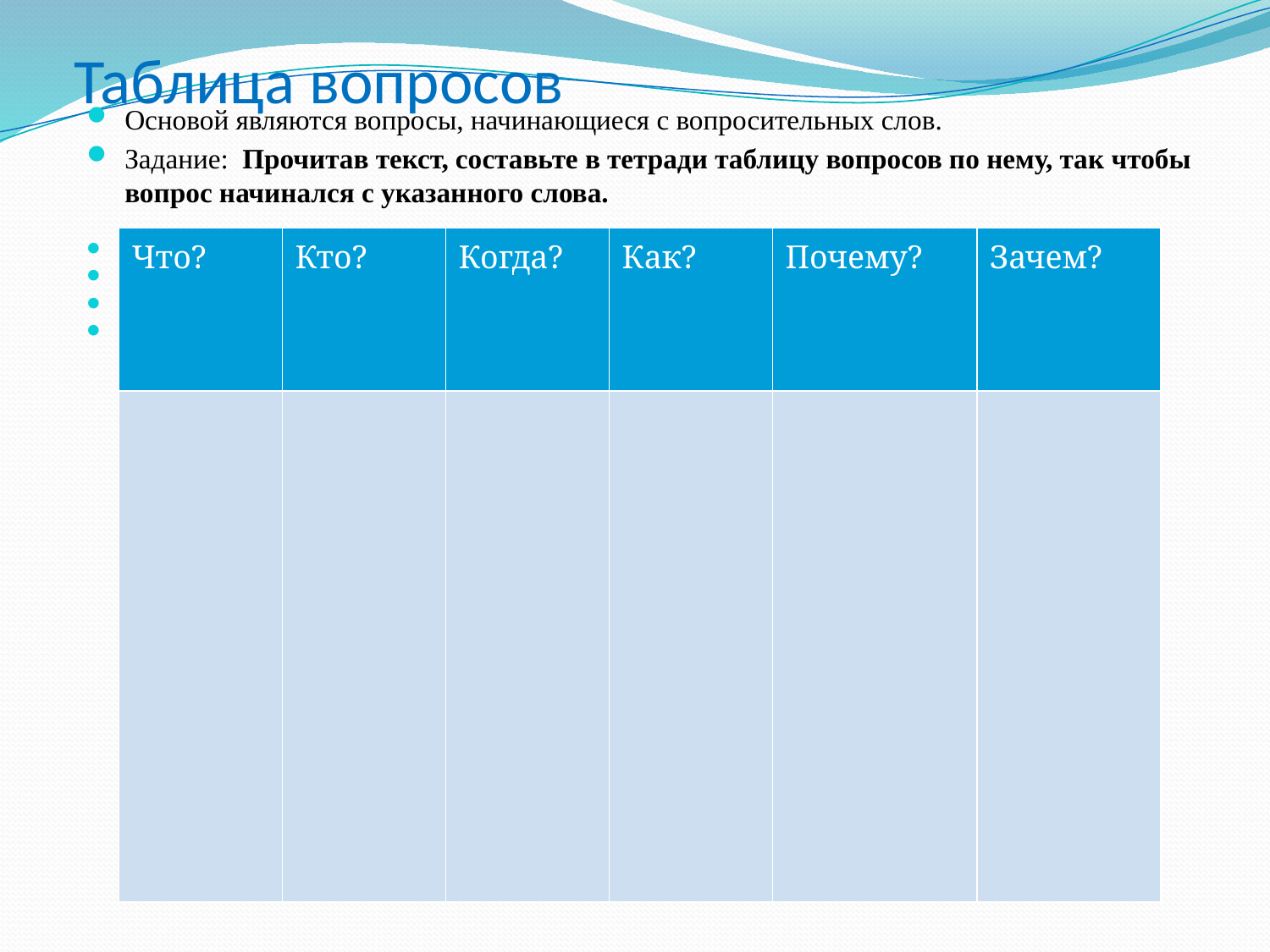

# Таблица вопросов
Основой являются вопросы, начинающиеся с вопросительных слов.
Задание:  Прочитав текст, составьте в тетради таблицу вопросов по нему, так чтобы вопрос начинался с указанного слова.

| Что? | Кто? | Когда? | Как? | Почему? | Зачем? |
| --- | --- | --- | --- | --- | --- |
|  |  |  |  |  |  |